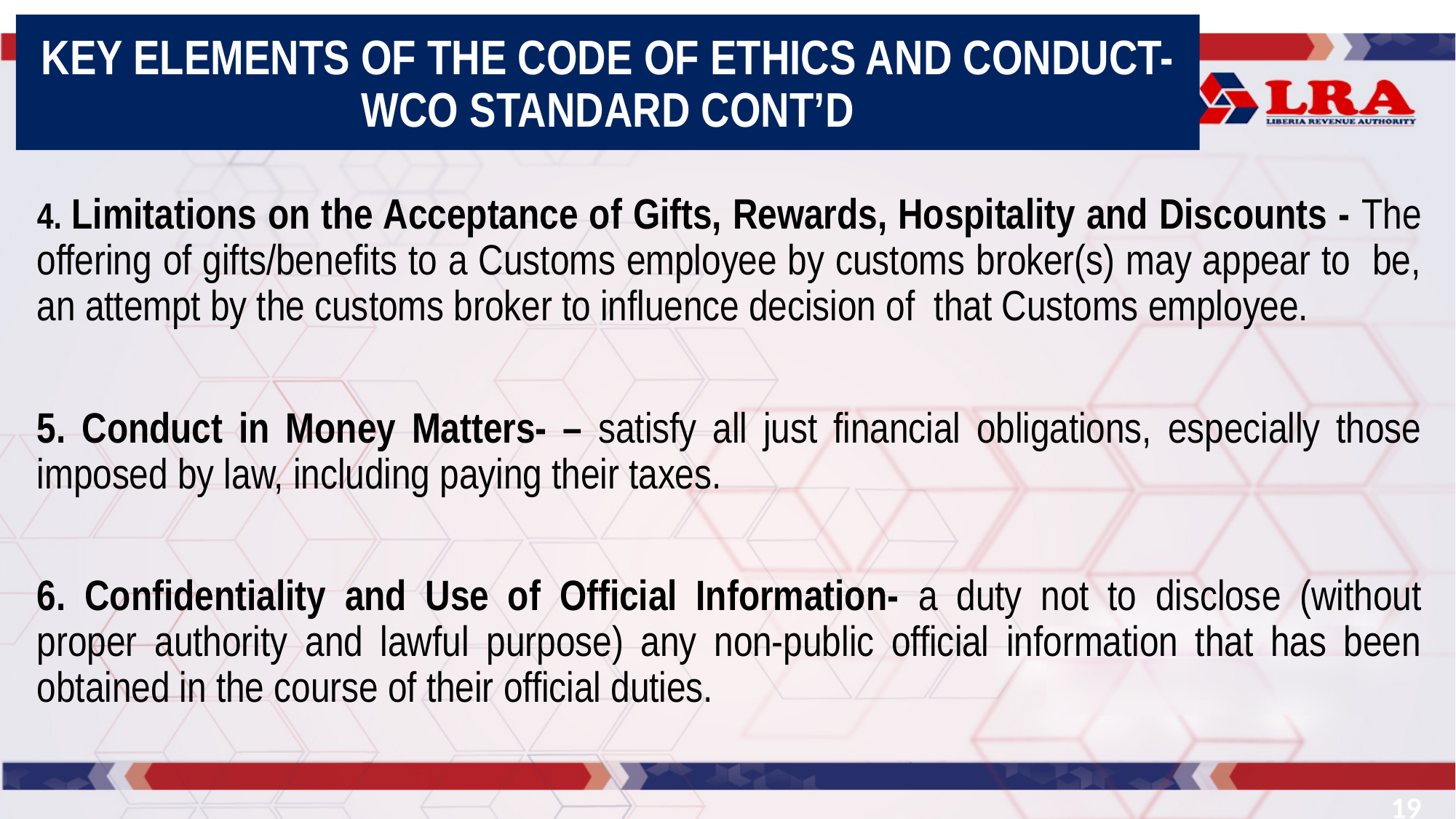

KEY ELEMENTS OF THE CODE OF ETHICS AND CONDUCT-WCO STANDARD CONT’D

4. Limitations on the Acceptance of Gifts, Rewards, Hospitality and Discounts - The offering of gifts/benefits to a Customs employee by customs broker(s) may appear to  be, an attempt by the customs broker to influence decision of  that Customs employee.

5. Conduct in Money Matters- – satisfy all just financial obligations, especially those imposed by law, including paying their taxes.

6. Confidentiality and Use of Official Information- a duty not to disclose (without proper authority and lawful purpose) any non-public official information that has been obtained in the course of their official duties.

19